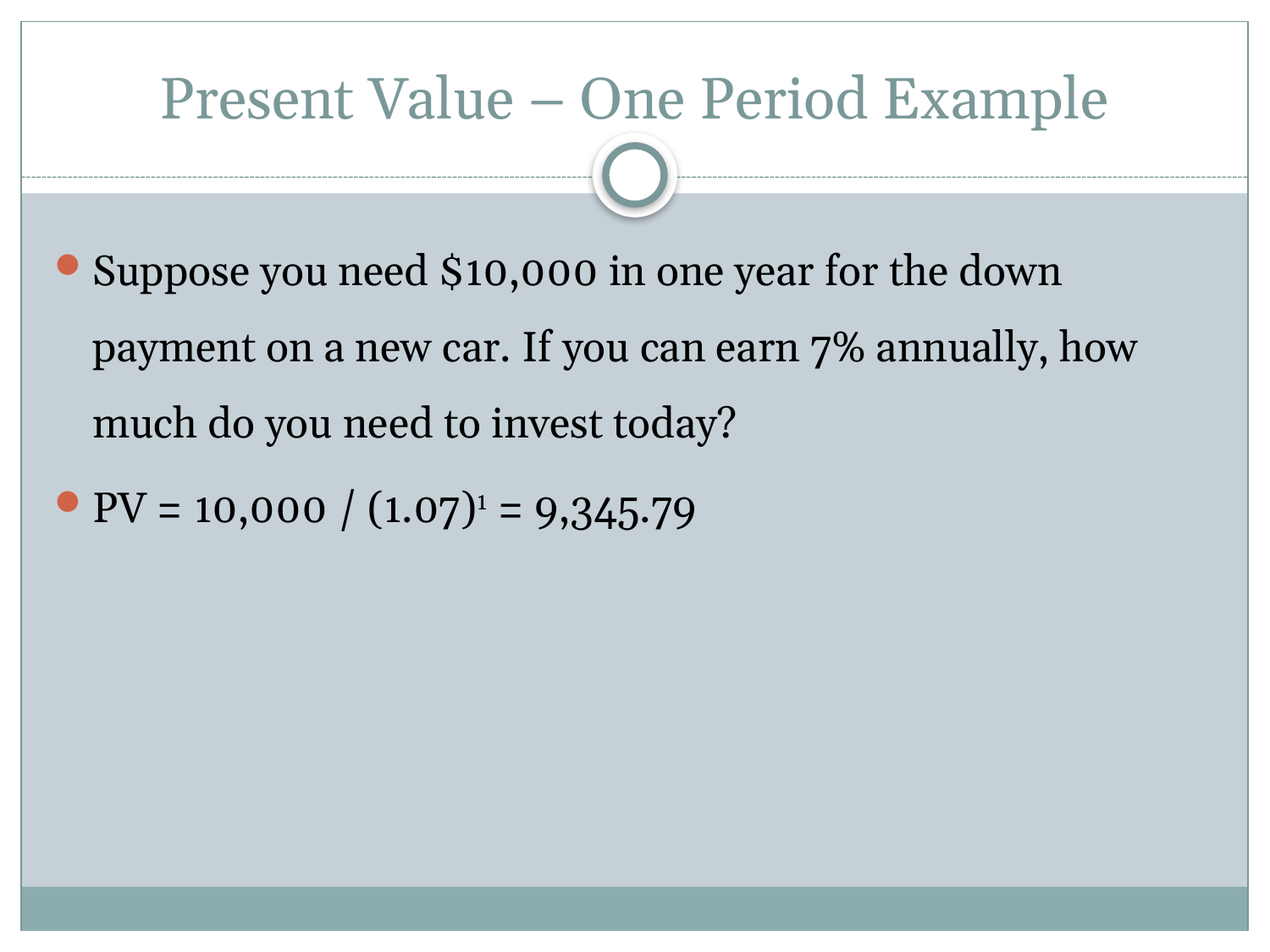

# Present Value – One Period Example
Suppose you need $10,000 in one year for the down payment on a new car. If you can earn 7% annually, how much do you need to invest today?
PV = 10,000 / (1.07)1 = 9,345.79